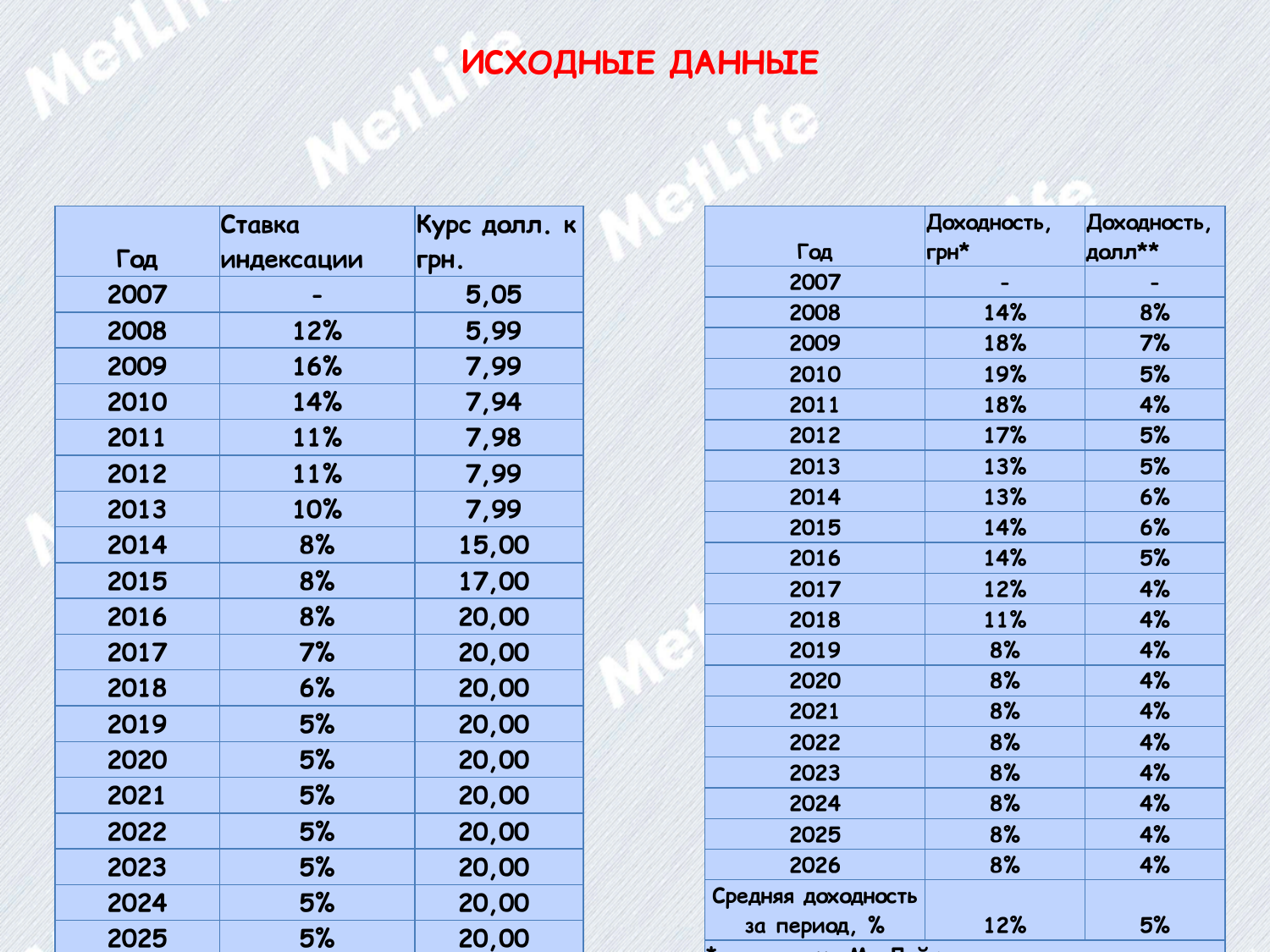

ИСХОДНЫЕ ДАННЫЕ

| Год | Ставка индексации | Курс долл. к грн. |
| --- | --- | --- |
| 2007 | - | 5,05 |
| 2008 | 12% | 5,99 |
| 2009 | 16% | 7,99 |
| 2010 | 14% | 7,94 |
| 2011 | 11% | 7,98 |
| 2012 | 11% | 7,99 |
| 2013 | 10% | 7,99 |
| 2014 | 8% | 15,00 |
| 2015 | 8% | 17,00 |
| 2016 | 8% | 20,00 |
| 2017 | 7% | 20,00 |
| 2018 | 6% | 20,00 |
| 2019 | 5% | 20,00 |
| 2020 | 5% | 20,00 |
| 2021 | 5% | 20,00 |
| 2022 | 5% | 20,00 |
| 2023 | 5% | 20,00 |
| 2024 | 5% | 20,00 |
| 2025 | 5% | 20,00 |
| 2026 | 5% | 20,00 |
| 2027 | - | 20,00 |
| Год | Доходность, грн\* | Доходность, долл\*\* |
| --- | --- | --- |
| 2007 | - | - |
| 2008 | 14% | 8% |
| 2009 | 18% | 7% |
| 2010 | 19% | 5% |
| 2011 | 18% | 4% |
| 2012 | 17% | 5% |
| 2013 | 13% | 5% |
| 2014 | 13% | 6% |
| 2015 | 14% | 6% |
| 2016 | 14% | 5% |
| 2017 | 12% | 4% |
| 2018 | 11% | 4% |
| 2019 | 8% | 4% |
| 2020 | 8% | 4% |
| 2021 | 8% | 4% |
| 2022 | 8% | 4% |
| 2023 | 8% | 4% |
| 2024 | 8% | 4% |
| 2025 | 8% | 4% |
| 2026 | 8% | 4% |
| Средняя доходность за период, % | 12% | 5% |
| \* - согласно МетЛайф \*\* - согласно данным рынка и предположениям МетЛайф |  |  |